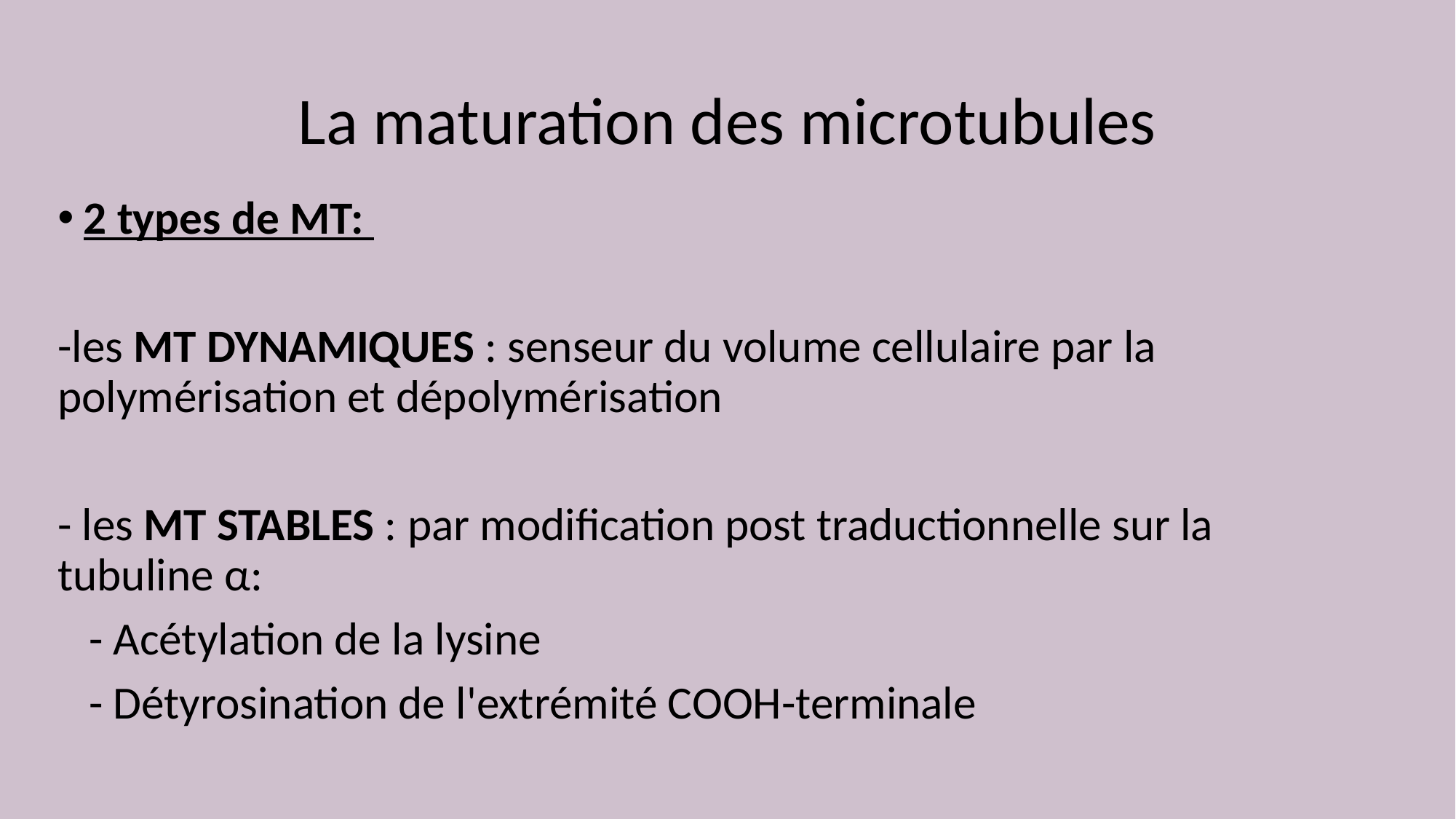

# La maturation des microtubules
2 types de MT:

-les MT DYNAMIQUES : senseur du volume cellulaire par la polymérisation et dépolymérisation

- les MT STABLES : par modification post traductionnelle sur la tubuline α:
   - Acétylation de la lysine
   - Détyrosination de l'extrémité COOH-terminale